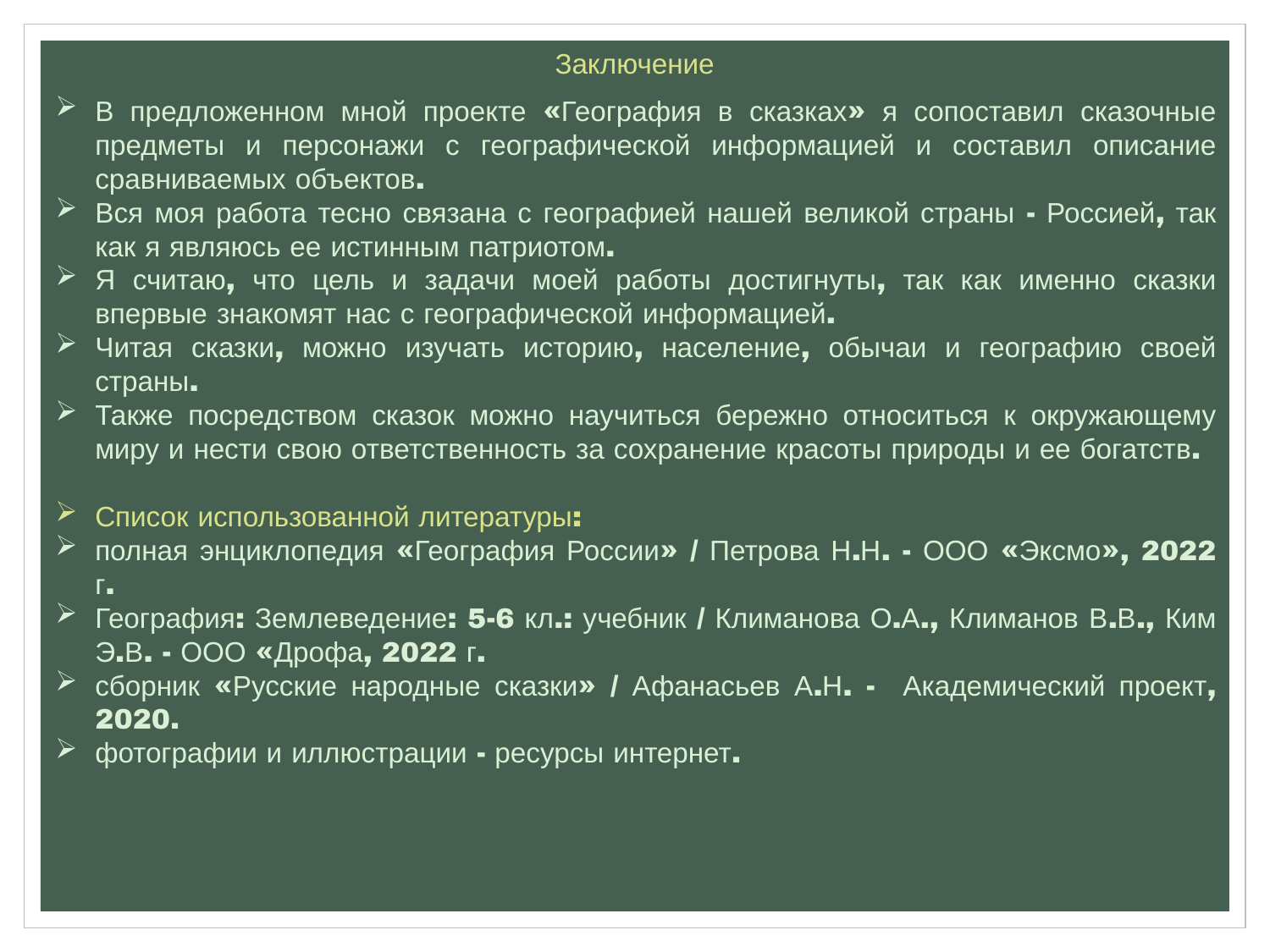

Заключение
В предложенном мной проекте «География в сказках» я сопоставил сказочные предметы и персонажи с географической информацией и составил описание сравниваемых объектов.
Вся моя работа тесно связана с географией нашей великой страны - Россией, так как я являюсь ее истинным патриотом.
Я считаю, что цель и задачи моей работы достигнуты, так как именно сказки впервые знакомят нас с географической информацией.
Читая сказки, можно изучать историю, население, обычаи и географию своей страны.
Также посредством сказок можно научиться бережно относиться к окружающему миру и нести свою ответственность за сохранение красоты природы и ее богатств.

Список использованной литературы:
полная энциклопедия «География России» / Петрова Н.Н. - ООО «Эксмо», 2022 г.
География: Землеведение: 5-6 кл.: учебник / Климанова О.А., Климанов В.В., Ким Э.В. - ООО «Дрофа, 2022 г.
сборник «Русские народные сказки» / Афанасьев А.Н. -  Академический проект, 2020.
фотографии и иллюстрации - ресурсы интернет.